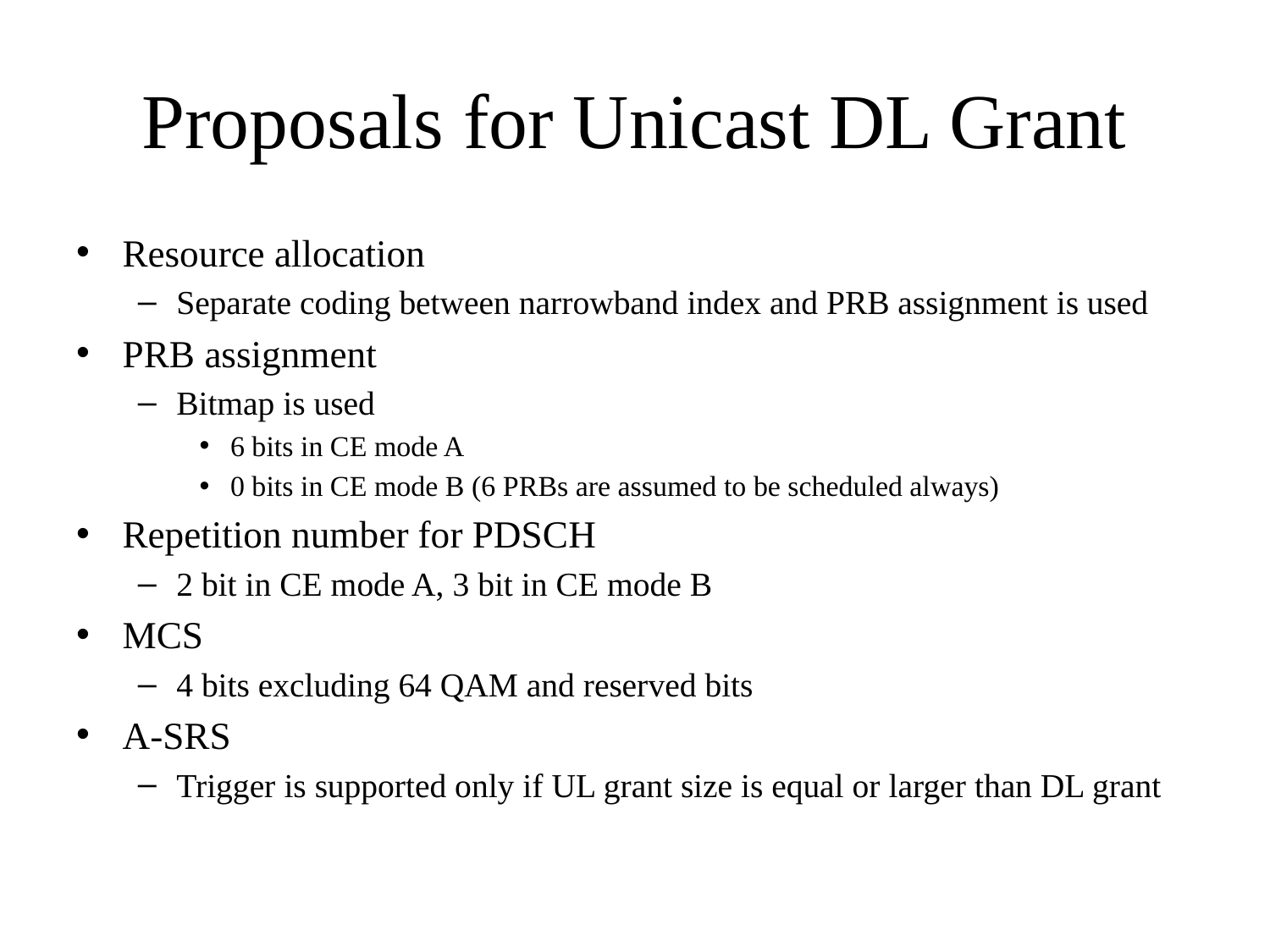

# Proposals for Unicast DL Grant
Resource allocation
Separate coding between narrowband index and PRB assignment is used
PRB assignment
Bitmap is used
6 bits in CE mode A
0 bits in CE mode B (6 PRBs are assumed to be scheduled always)
Repetition number for PDSCH
2 bit in CE mode A, 3 bit in CE mode B
MCS
4 bits excluding 64 QAM and reserved bits
A-SRS
Trigger is supported only if UL grant size is equal or larger than DL grant